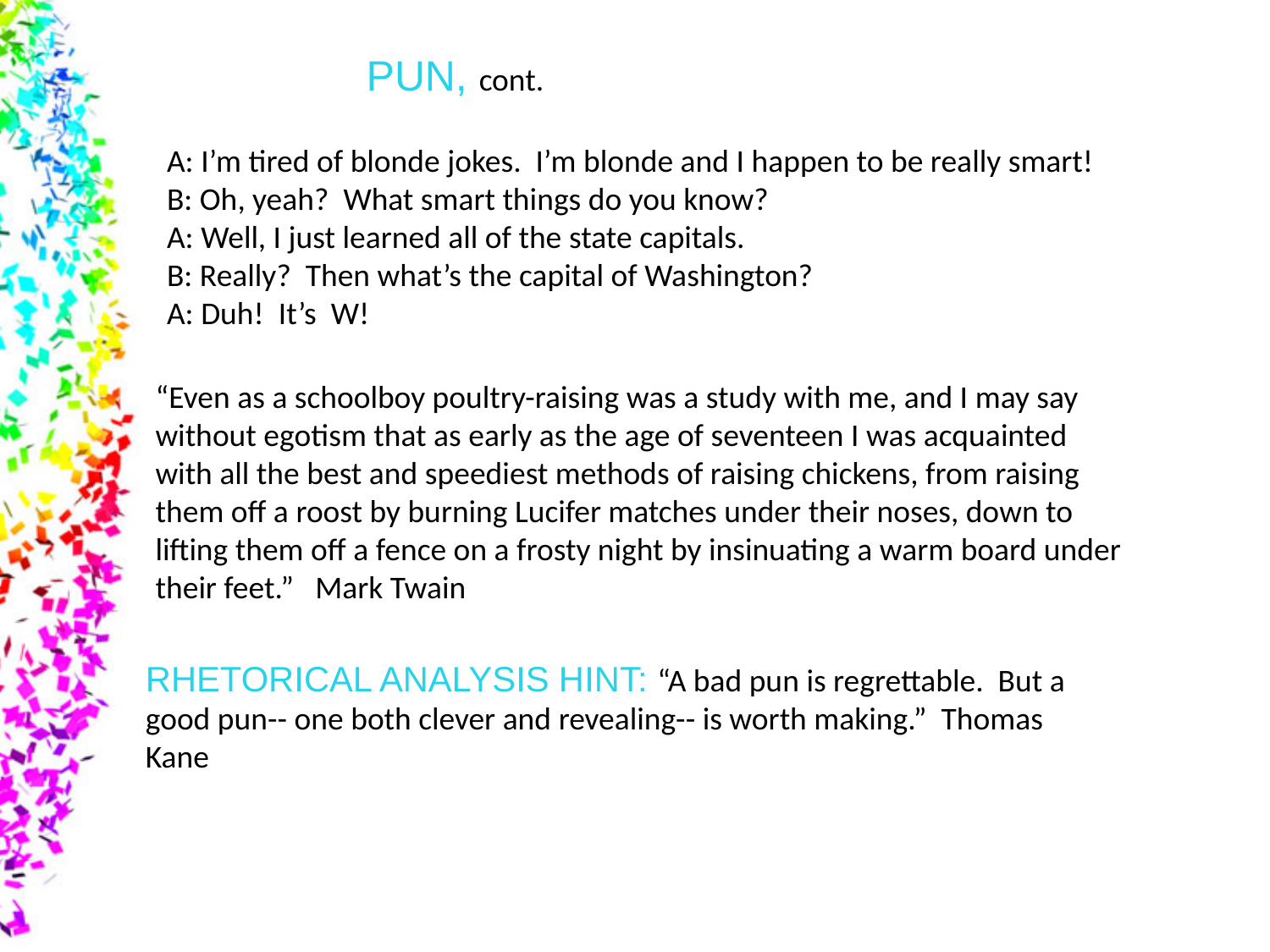

PUN, cont.
A: I’m tired of blonde jokes.  I’m blonde and I happen to be really smart!
B: Oh, yeah?  What smart things do you know?
A: Well, I just learned all of the state capitals.
B: Really?  Then what’s the capital of Washington?
A: Duh!  It’s  W!
“Even as a schoolboy poultry-raising was a study with me, and I may say without egotism that as early as the age of seventeen I was acquainted with all the best and speediest methods of raising chickens, from raising them off a roost by burning Lucifer matches under their noses, down to lifting them off a fence on a frosty night by insinuating a warm board under their feet.”   Mark Twain
RHETORICAL ANALYSIS HINT: “A bad pun is regrettable.  But a good pun-- one both clever and revealing-- is worth making.”  Thomas Kane